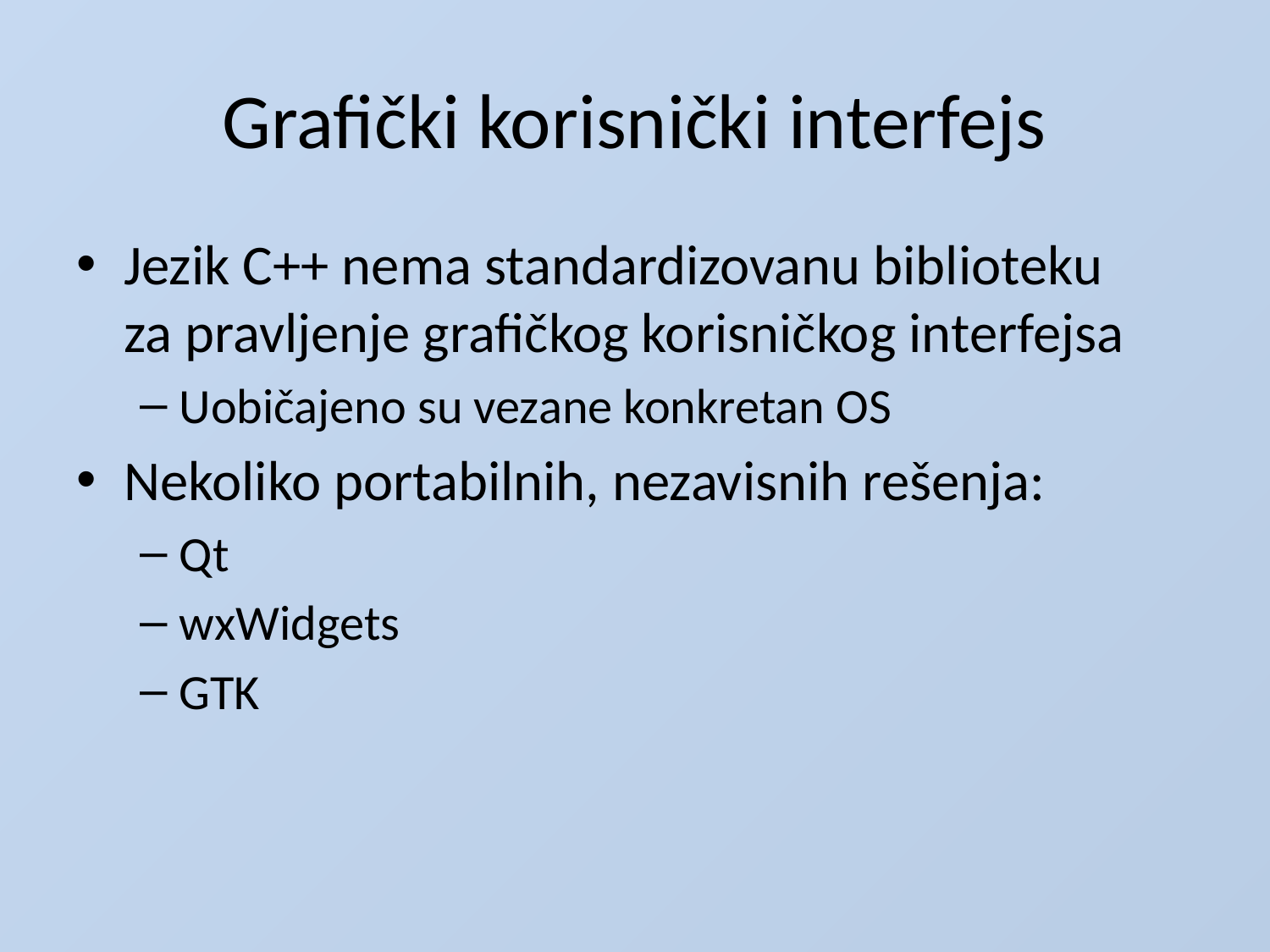

# Grafički korisnički interfejs
Jezik C++ nema standardizovanu biblioteku
za pravljenje grafičkog korisničkog interfejsa
Uobičajeno su vezane konkretan OS
Nekoliko portabilnih, nezavisnih rešenja:
Qt
wxWidgets
GTK